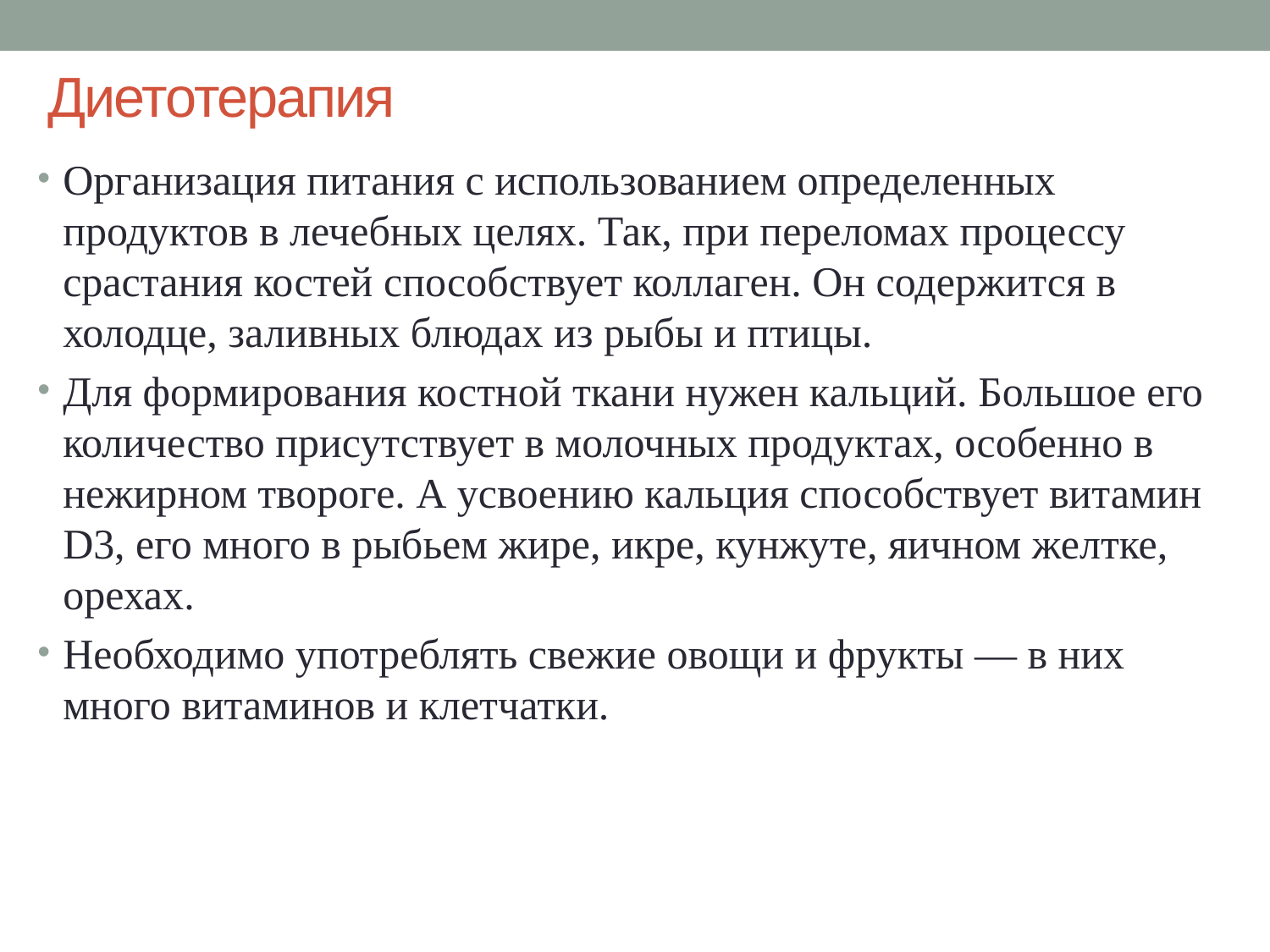

# Диетотерапия
Организация питания с использованием определенных продуктов в лечебных целях. Так, при переломах процессу срастания костей способствует коллаген. Он содержится в холодце, заливных блюдах из рыбы и птицы.
Для формирования костной ткани нужен кальций. Большое его количество присутствует в молочных продуктах, особенно в нежирном твороге. А усвоению кальция способствует витамин D3, его много в рыбьем жире, икре, кунжуте, яичном желтке, орехах.
Необходимо употреблять свежие овощи и фрукты — в них много витаминов и клетчатки.